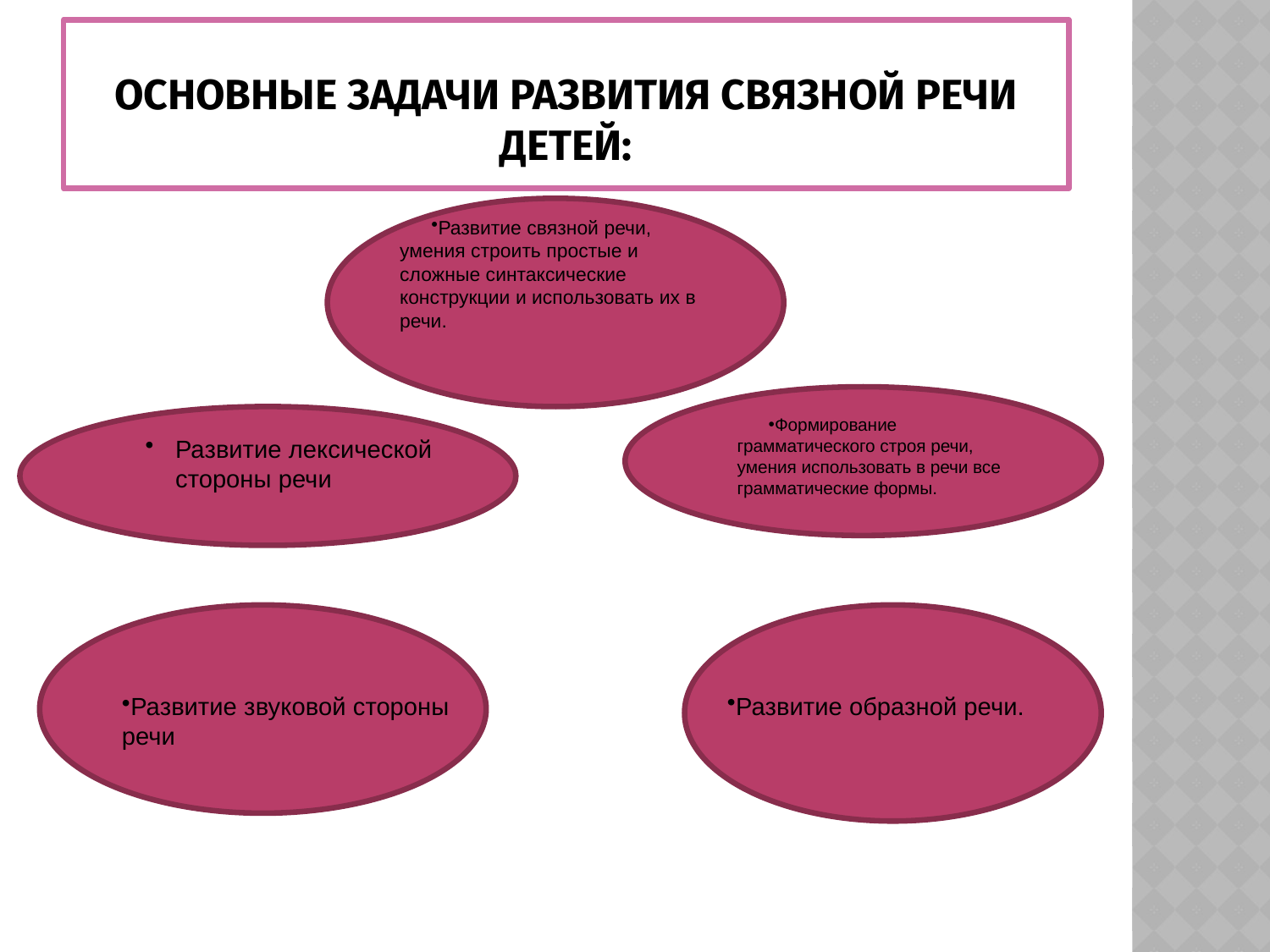

# Основные задачи развития связной речи детей:

Развитие связной речи, умения строить простые и сложные синтаксические конструкции и использовать их в речи.

Формирование грамматического строя речи, умения использовать в речи все грамматические формы.
Развитие лексической стороны речи

Развитие звуковой стороны речи
Развитие образной речи.